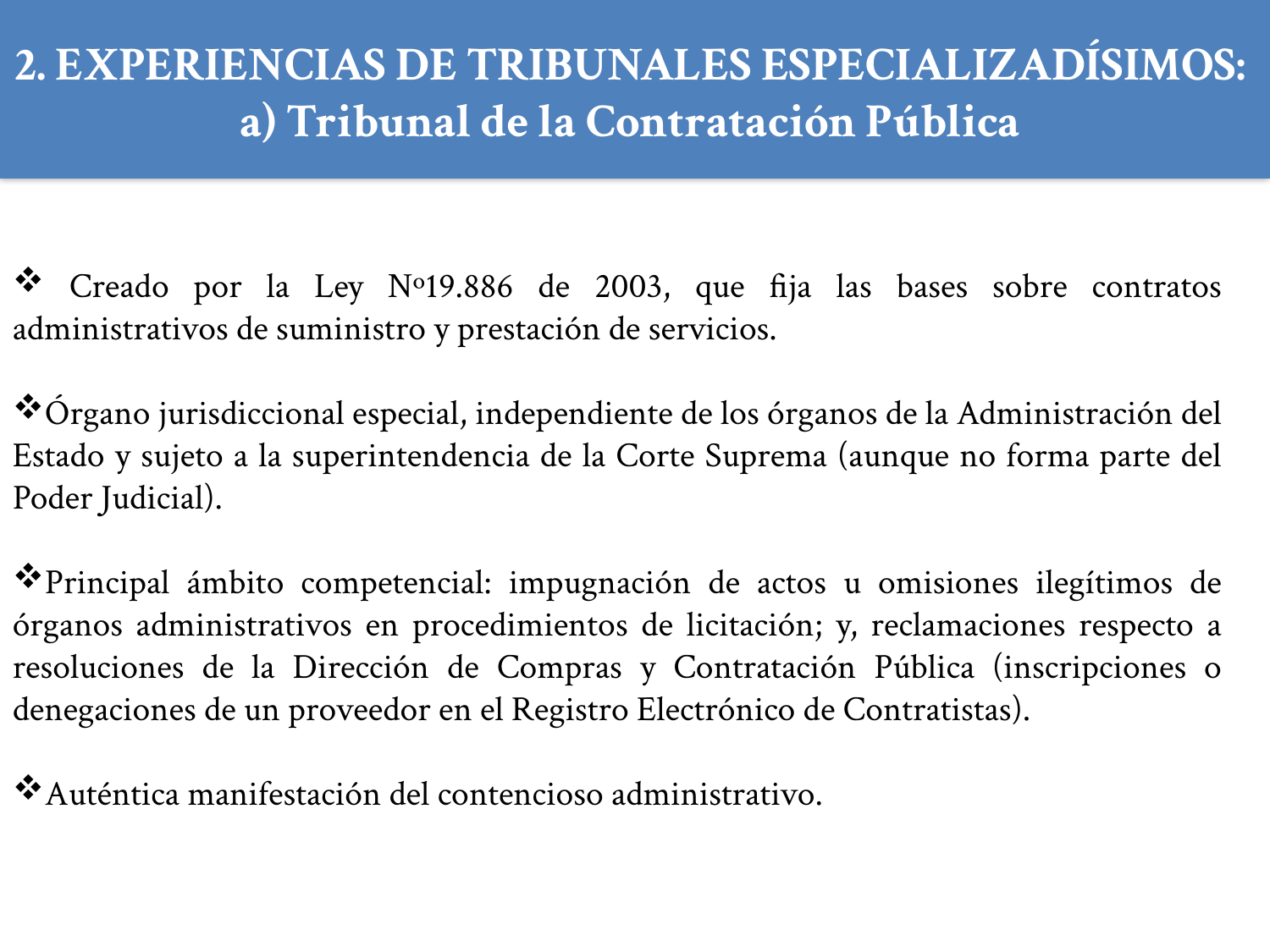

# 2. EXPERIENCIAS DE TRIBUNALES ESPECIALIZADÍSIMOS: a) Tribunal de la Contratación Pública
 Creado por la Ley Nº19.886 de 2003, que fija las bases sobre contratos administrativos de suministro y prestación de servicios.

Órgano jurisdiccional especial, independiente de los órganos de la Administración del Estado y sujeto a la superintendencia de la Corte Suprema (aunque no forma parte del Poder Judicial).

Principal ámbito competencial: impugnación de actos u omisiones ilegítimos de órganos administrativos en procedimientos de licitación; y, reclamaciones respecto a resoluciones de la Dirección de Compras y Contratación Pública (inscripciones o denegaciones de un proveedor en el Registro Electrónico de Contratistas).

Auténtica manifestación del contencioso administrativo.